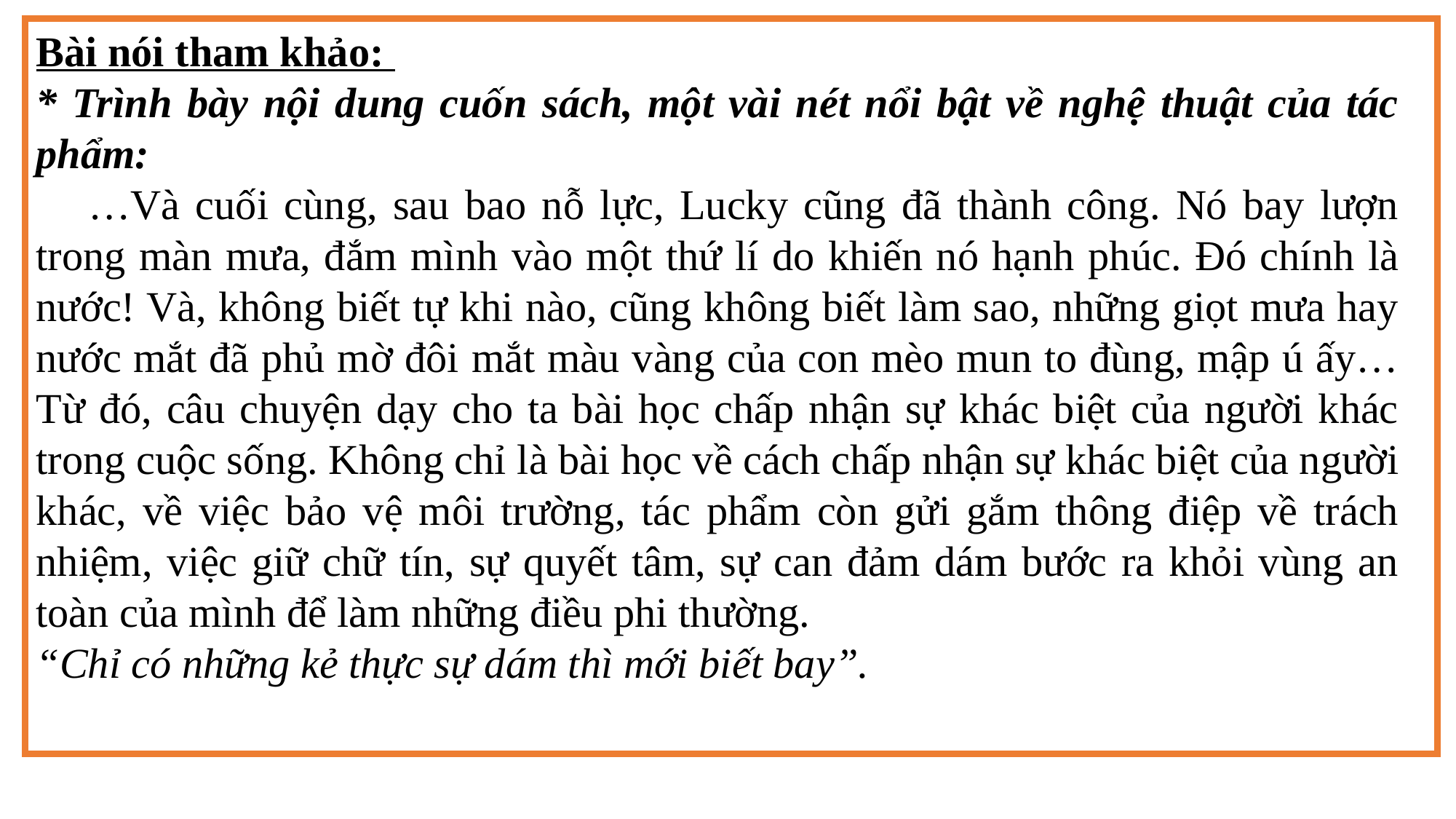

Bài nói tham khảo:
* Trình bày nội dung cuốn sách, một vài nét nổi bật về nghệ thuật của tác phẩm:
    …Và cuối cùng, sau bao nỗ lực, Lucky cũng đã thành công. Nó bay lượn trong màn mưa, đắm mình vào một thứ lí do khiến nó hạnh phúc. Đó chính là nước! Và, không biết tự khi nào, cũng không biết làm sao, những giọt mưa hay nước mắt đã phủ mờ đôi mắt màu vàng của con mèo mun to đùng, mập ú ấy… Từ đó, câu chuyện dạy cho ta bài học chấp nhận sự khác biệt của người khác trong cuộc sống. Không chỉ là bài học về cách chấp nhận sự khác biệt của người khác, về việc bảo vệ môi trường, tác phẩm còn gửi gắm thông điệp về trách nhiệm, việc giữ chữ tín, sự quyết tâm, sự can đảm dám bước ra khỏi vùng an toàn của mình để làm những điều phi thường.
“Chỉ có những kẻ thực sự dám thì mới biết bay”.